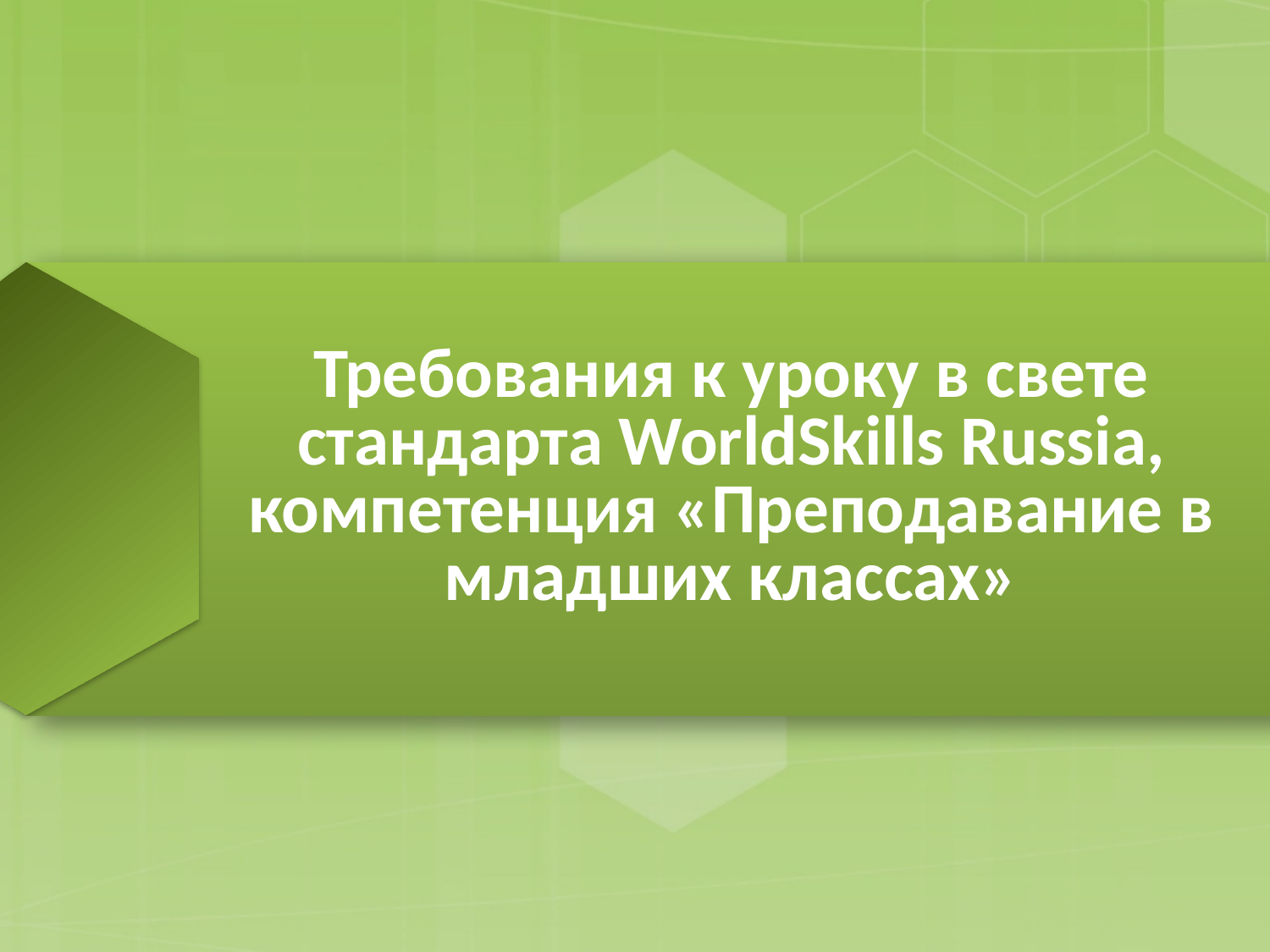

# Требования к уроку в свете стандарта WorldSkills Russia, компетенция «Преподавание в младших классах»